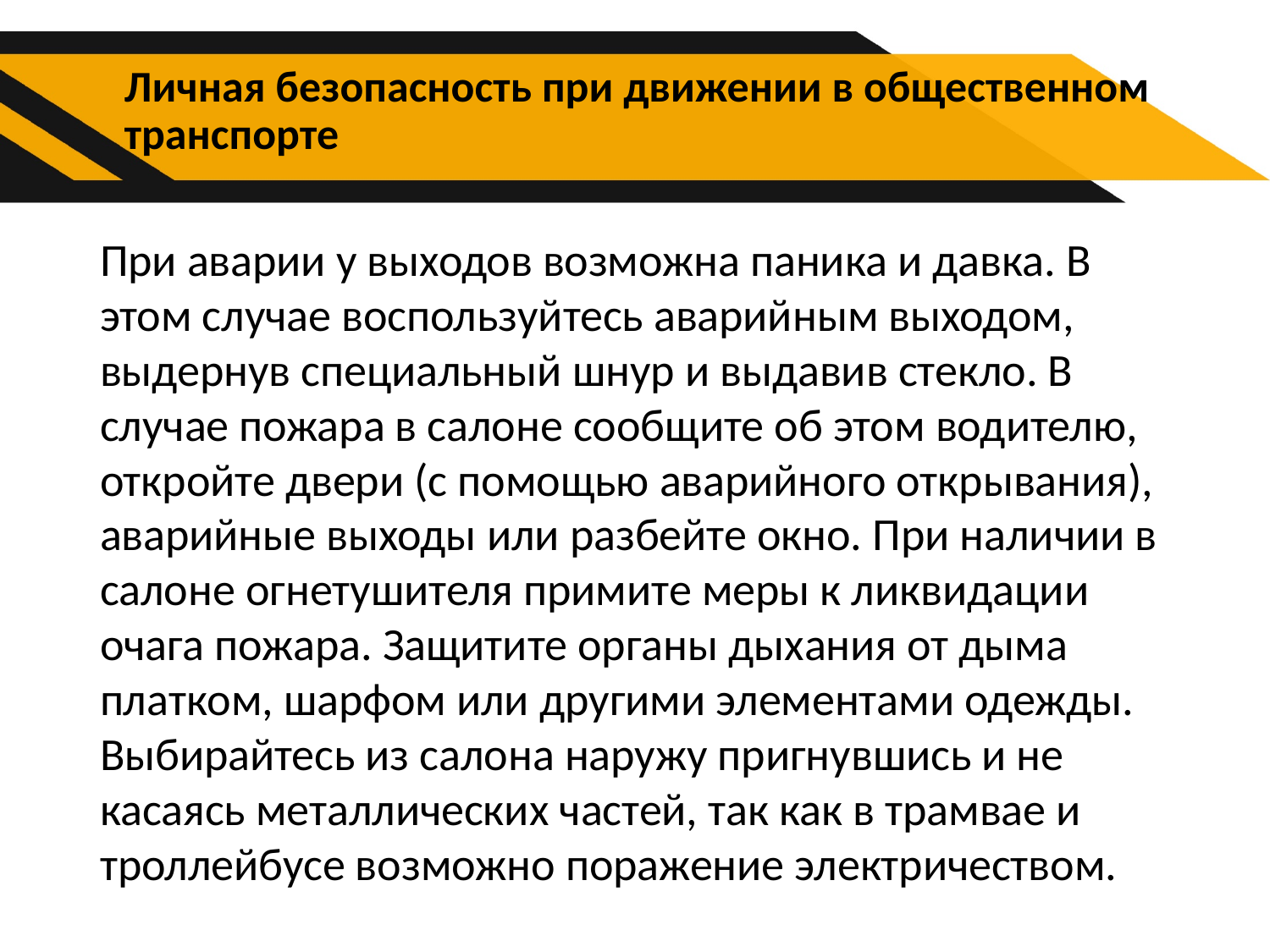

# Личная безопасность при движении в общественном транспорте
При аварии у выходов возможна паника и давка. В этом случае воспользуйтесь аварийным выходом, выдернув специальный шнур и выдавив стекло. В случае пожара в салоне сообщите об этом водителю, откройте двери (с помощью аварийного открывания), аварийные выходы или разбейте окно. При наличии в салоне огнетушителя примите меры к ликвидации очага пожара. Защитите органы дыхания от дыма платком, шарфом или другими элементами одежды. Выбирайтесь из салона наружу пригнувшись и не касаясь металлических частей, так как в трамвае и троллейбусе возможно поражение электричеством.